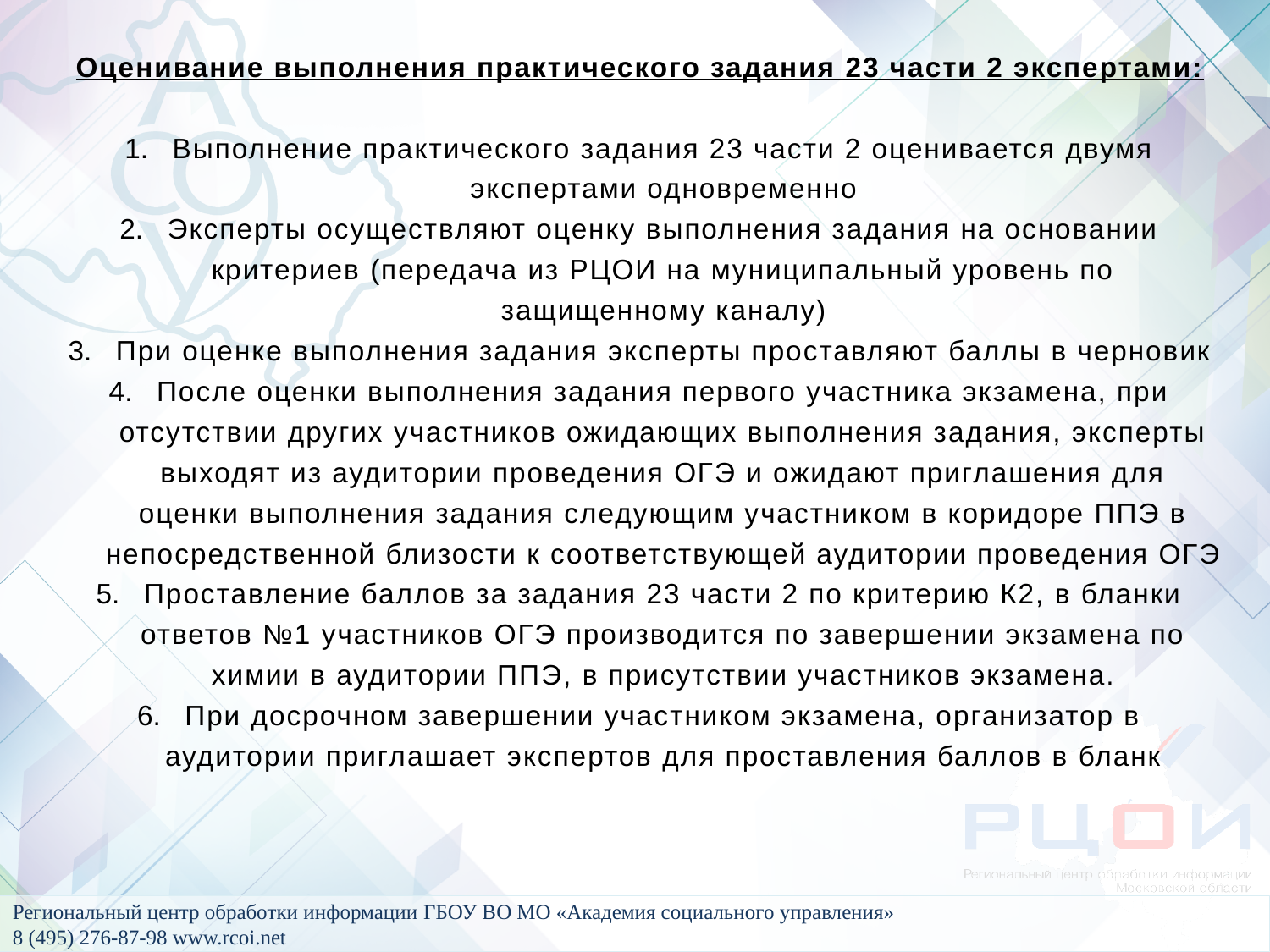

Оценивание выполнения практического задания 23 части 2 экспертами:

Выполнение практического задания 23 части 2 оценивается двумя экспертами одновременно
Эксперты осуществляют оценку выполнения задания на основании критериев (передача из РЦОИ на муниципальный уровень по защищенному каналу)
При оценке выполнения задания эксперты проставляют баллы в черновик
После оценки выполнения задания первого участника экзамена, при отсутствии других участников ожидающих выполнения задания, эксперты выходят из аудитории проведения ОГЭ и ожидают приглашения для оценки выполнения задания следующим участником в коридоре ППЭ в непосредственной близости к соответствующей аудитории проведения ОГЭ
Проставление баллов за задания 23 части 2 по критерию К2, в бланки ответов №1 участников ОГЭ производится по завершении экзамена по химии в аудитории ППЭ, в присутствии участников экзамена.
При досрочном завершении участником экзамена, организатор в аудитории приглашает экспертов для проставления баллов в бланк